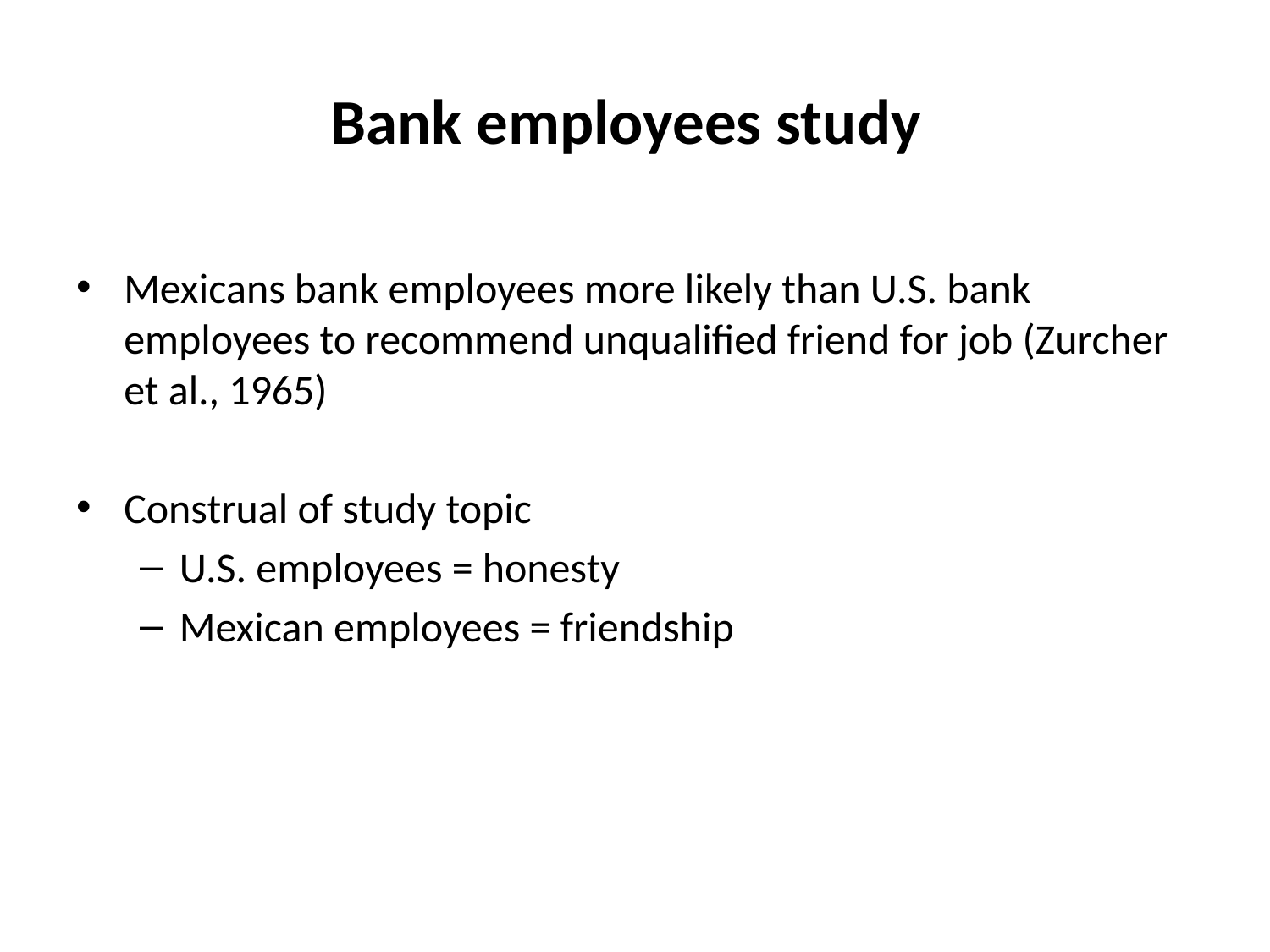

# Bank employees study
Mexicans bank employees more likely than U.S. bank employees to recommend unqualified friend for job (Zurcher et al., 1965)

Construal of study topic
U.S. employees = honesty
Mexican employees = friendship